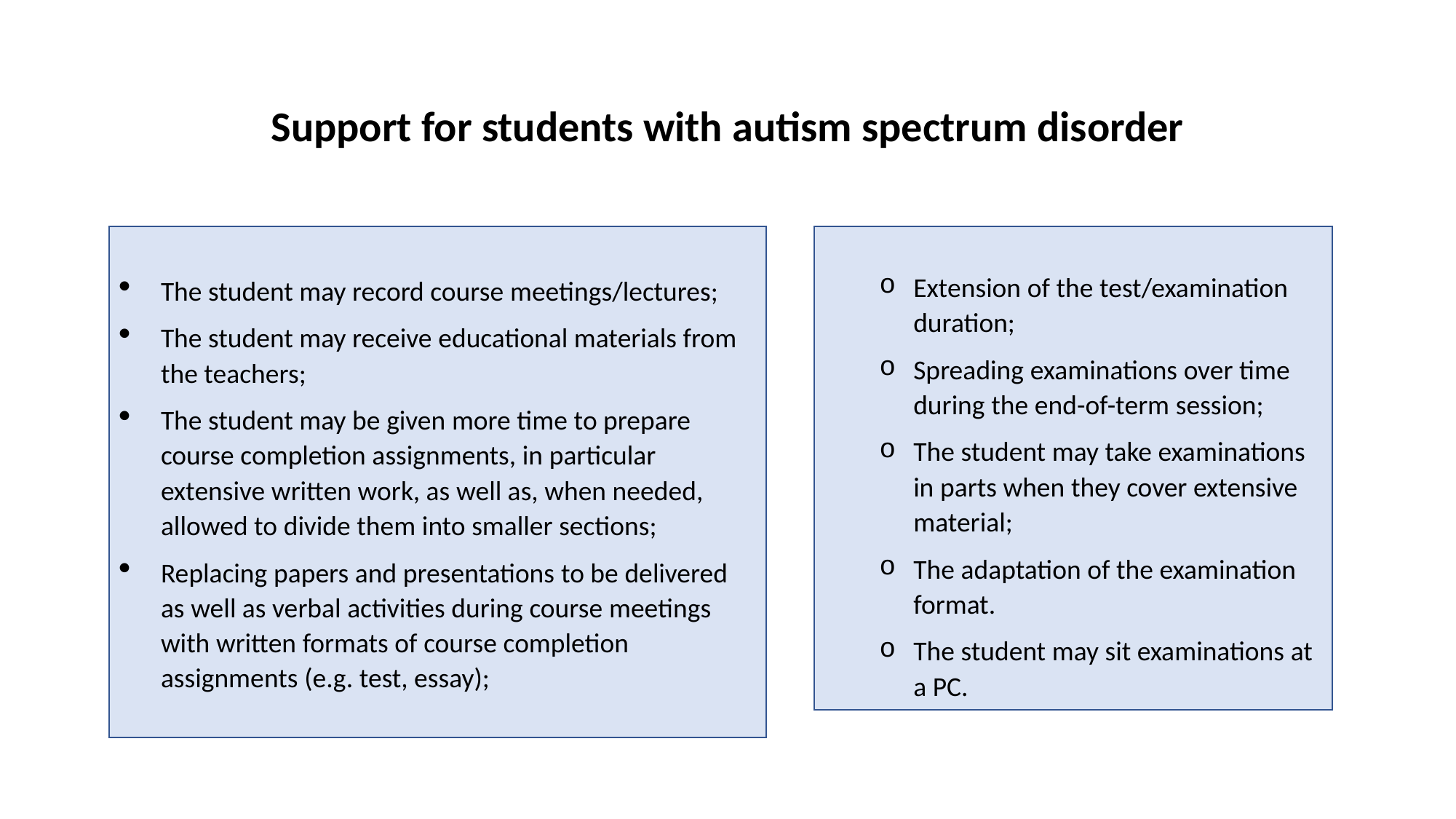

# Support for students with autism spectrum disorder

The student may record course meetings/lectures;
The student may receive educational materials from the teachers;
The student may be given more time to prepare course completion assignments, in particular extensive written work, as well as, when needed, allowed to divide them into smaller sections;
Replacing papers and presentations to be delivered as well as verbal activities during course meetings with written formats of course completion assignments (e.g. test, essay);

Extension of the test/examination duration;
Spreading examinations over time during the end-of-term session;
The student may take examinations in parts when they cover extensive material;
The adaptation of the examination format.
The student may sit examinations at a PC.